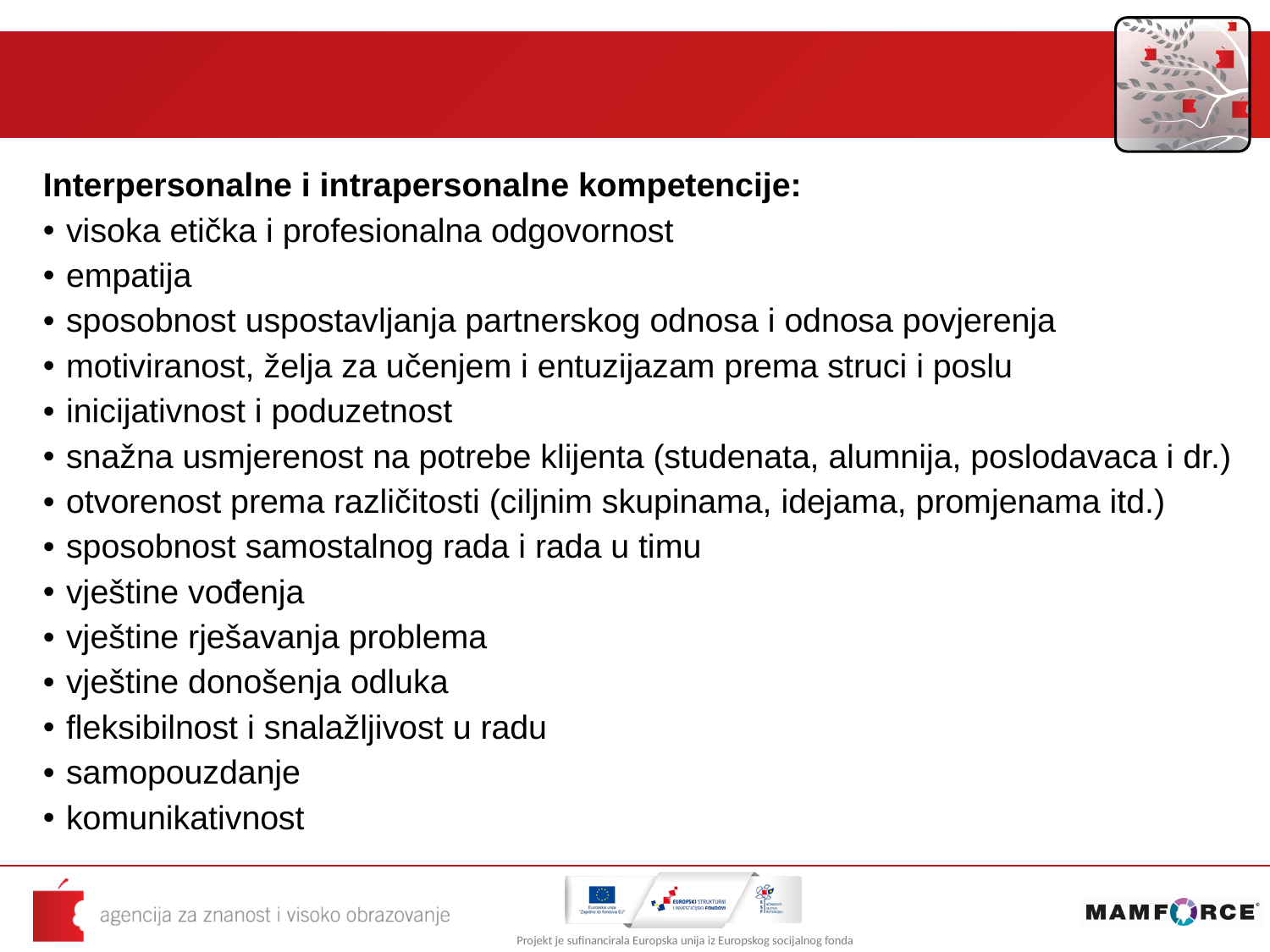

Interpersonalne i intrapersonalne kompetencije:
visoka etička i profesionalna odgovornost
empatija
sposobnost uspostavljanja partnerskog odnosa i odnosa povjerenja
motiviranost, želja za učenjem i entuzijazam prema struci i poslu
inicijativnost i poduzetnost
snažna usmjerenost na potrebe klijenta (studenata, alumnija, poslodavaca i dr.)
otvorenost prema različitosti (ciljnim skupinama, idejama, promjenama itd.)
sposobnost samostalnog rada i rada u timu
vještine vođenja
vještine rješavanja problema
vještine donošenja odluka
fleksibilnost i snalažljivost u radu
samopouzdanje
komunikativnost